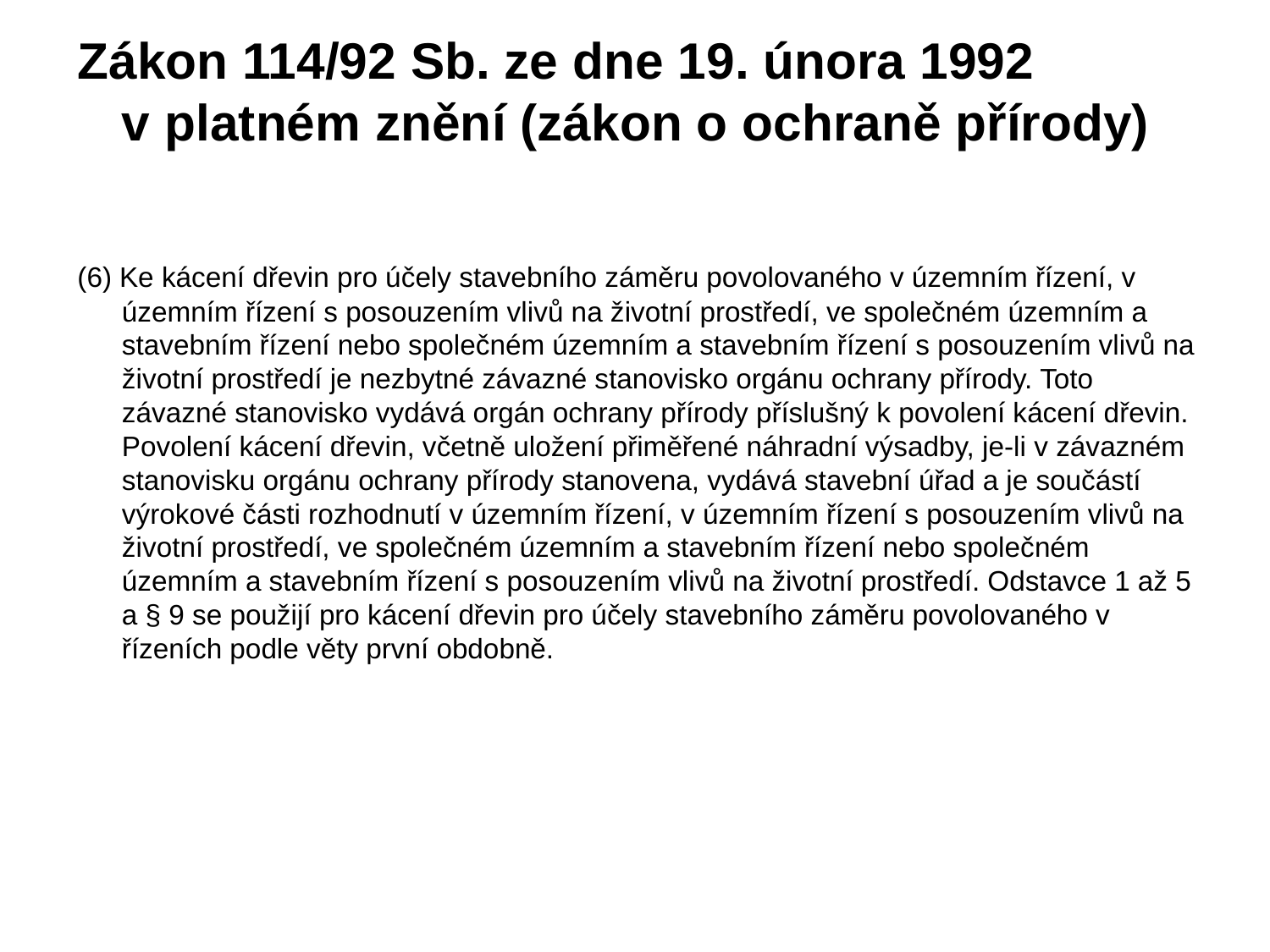

Zákon 114/92 Sb. ze dne 19. února 1992 v platném znění (zákon o ochraně přírody)

(6) Ke kácení dřevin pro účely stavebního záměru povolovaného v územním řízení, v územním řízení s posouzením vlivů na životní prostředí, ve společném územním a stavebním řízení nebo společném územním a stavebním řízení s posouzením vlivů na životní prostředí je nezbytné závazné stanovisko orgánu ochrany přírody. Toto závazné stanovisko vydává orgán ochrany přírody příslušný k povolení kácení dřevin. Povolení kácení dřevin, včetně uložení přiměřené náhradní výsadby, je-li v závazném stanovisku orgánu ochrany přírody stanovena, vydává stavební úřad a je součástí výrokové části rozhodnutí v územním řízení, v územním řízení s posouzením vlivů na životní prostředí, ve společném územním a stavebním řízení nebo společném územním a stavebním řízení s posouzením vlivů na životní prostředí. Odstavce 1 až 5 a § 9 se použijí pro kácení dřevin pro účely stavebního záměru povolovaného v řízeních podle věty první obdobně.